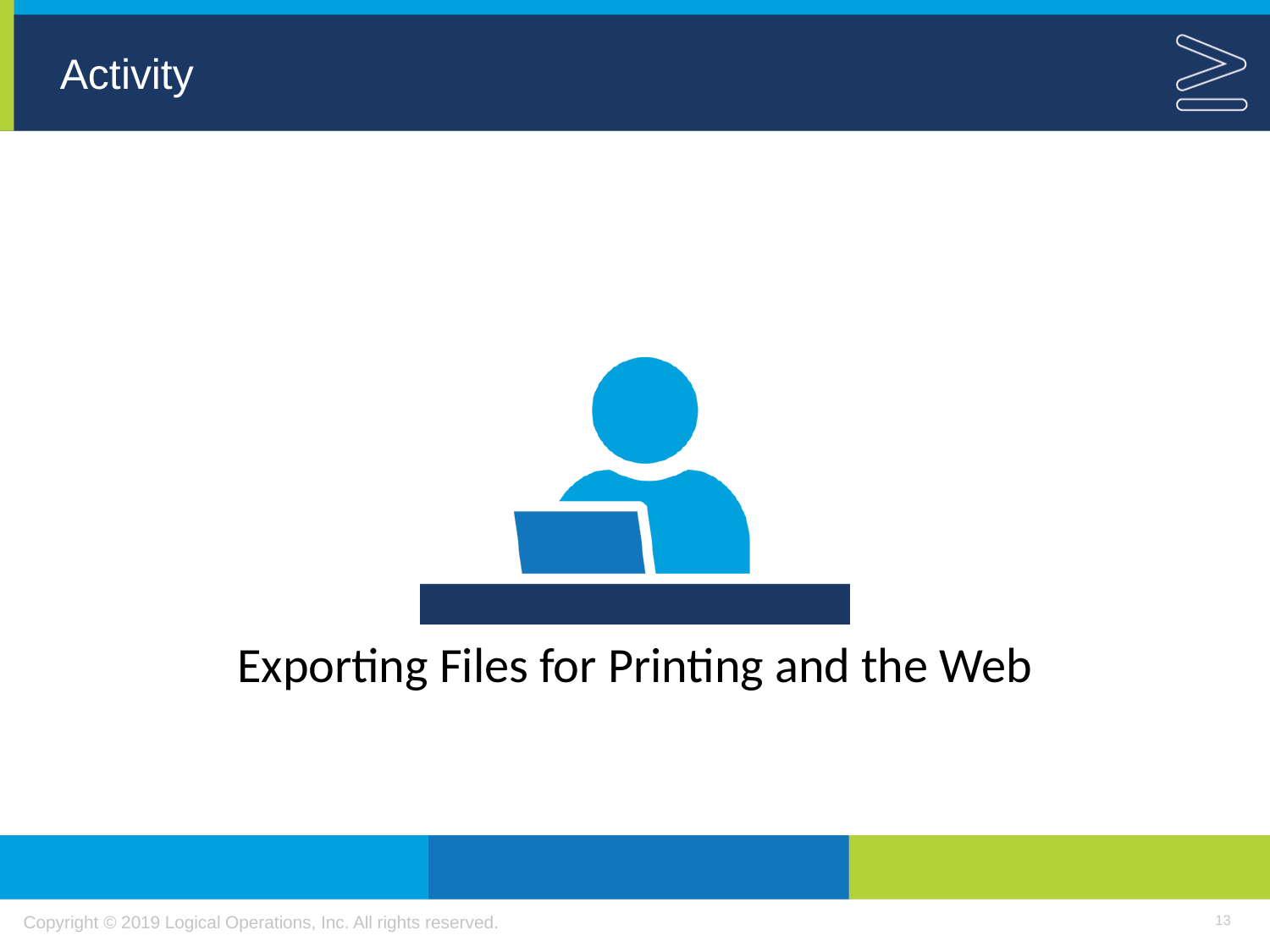

Exporting Files for Printing and the Web
13